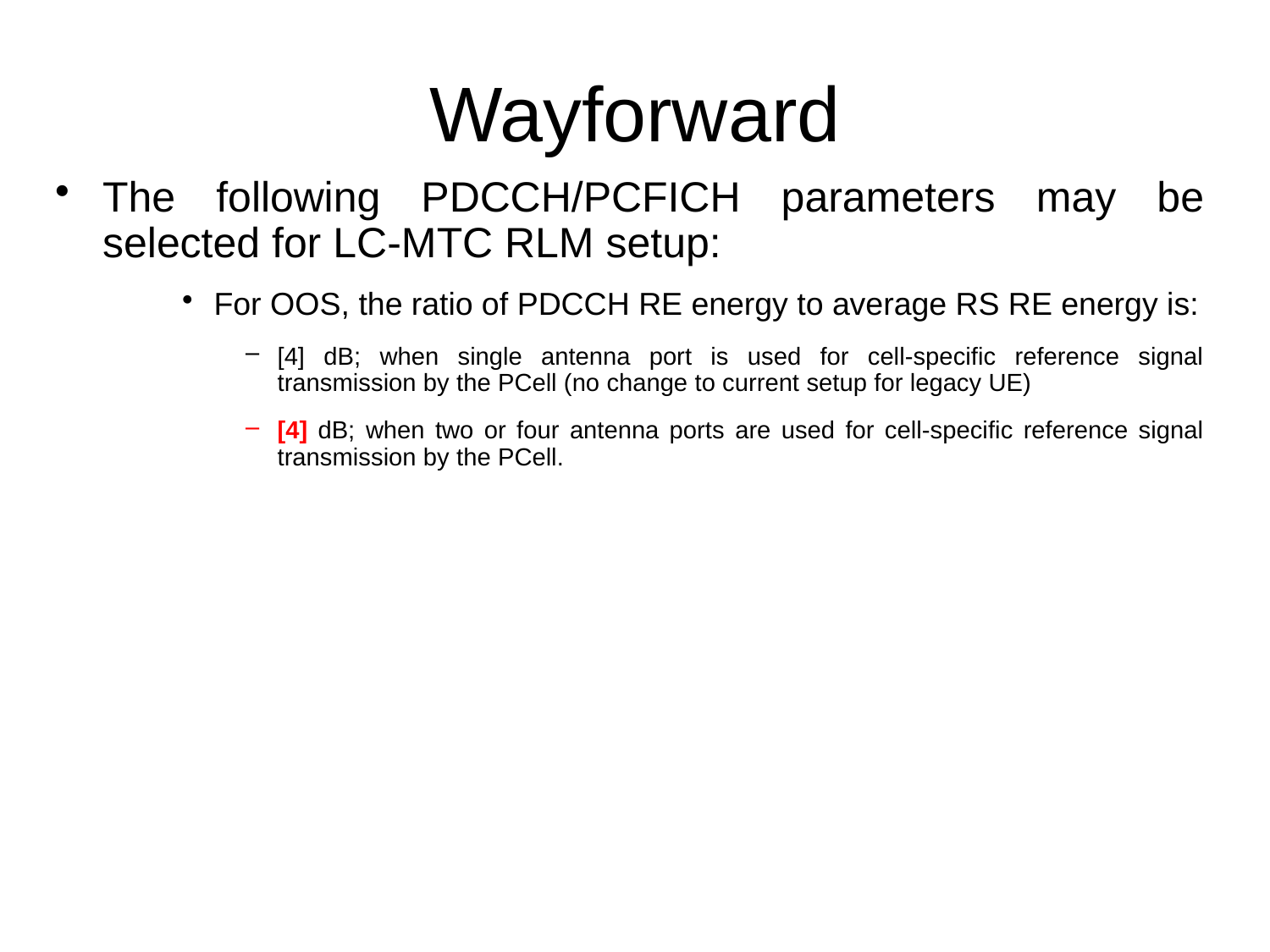

# Wayforward
The following PDCCH/PCFICH parameters may be selected for LC-MTC RLM setup:
For OOS, the ratio of PDCCH RE energy to average RS RE energy is:
[4] dB; when single antenna port is used for cell-specific reference signal transmission by the PCell (no change to current setup for legacy UE)
[4] dB; when two or four antenna ports are used for cell-specific reference signal transmission by the PCell.